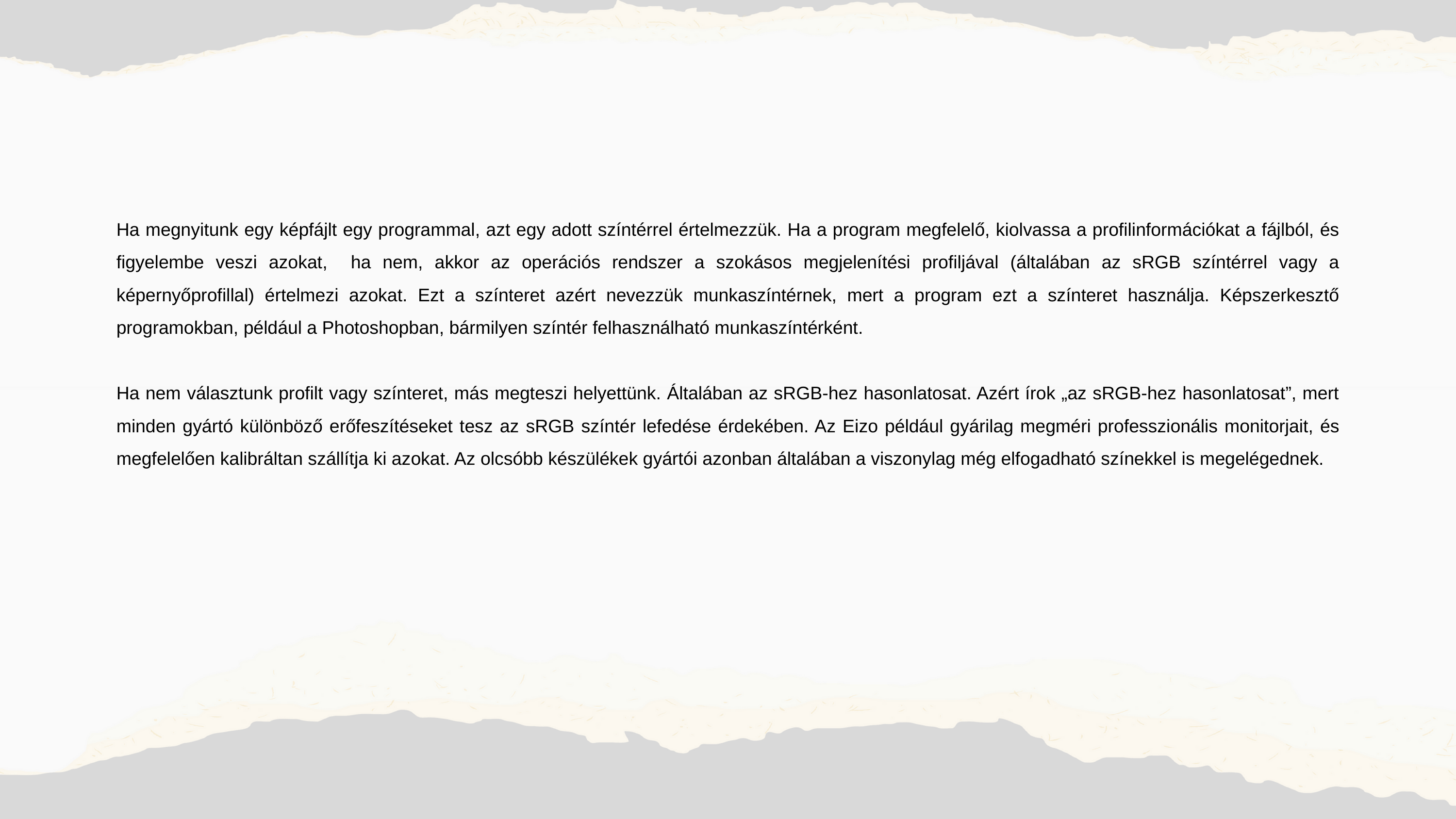

Ha megnyitunk egy képfájlt egy programmal, azt egy adott színtérrel értelmezzük. Ha a program megfelelő, kiolvassa a profilinformációkat a fájlból, és figyelembe veszi azokat,  ha nem, akkor az operációs rendszer a szokásos megjelenítési profiljával (általában az sRGB színtérrel vagy a képernyőprofillal) értelmezi azokat. Ezt a színteret azért nevezzük munkaszíntérnek, mert a program ezt a színteret használja. Képszerkesztő programokban, például a Photoshopban, bármilyen színtér felhasználható munkaszíntérként.

Ha nem választunk profilt vagy színteret, más megteszi helyettünk. Általában az sRGB-hez hasonlatosat. Azért írok „az sRGB-hez hasonlatosat”, mert minden gyártó különböző erőfeszítéseket tesz az sRGB színtér lefedése érdekében. Az Eizo például gyárilag megméri professzionális monitorjait, és megfelelően kalibráltan szállítja ki azokat. Az olcsóbb készülékek gyártói azonban általában a viszonylag még elfogadható színekkel is megelégednek.